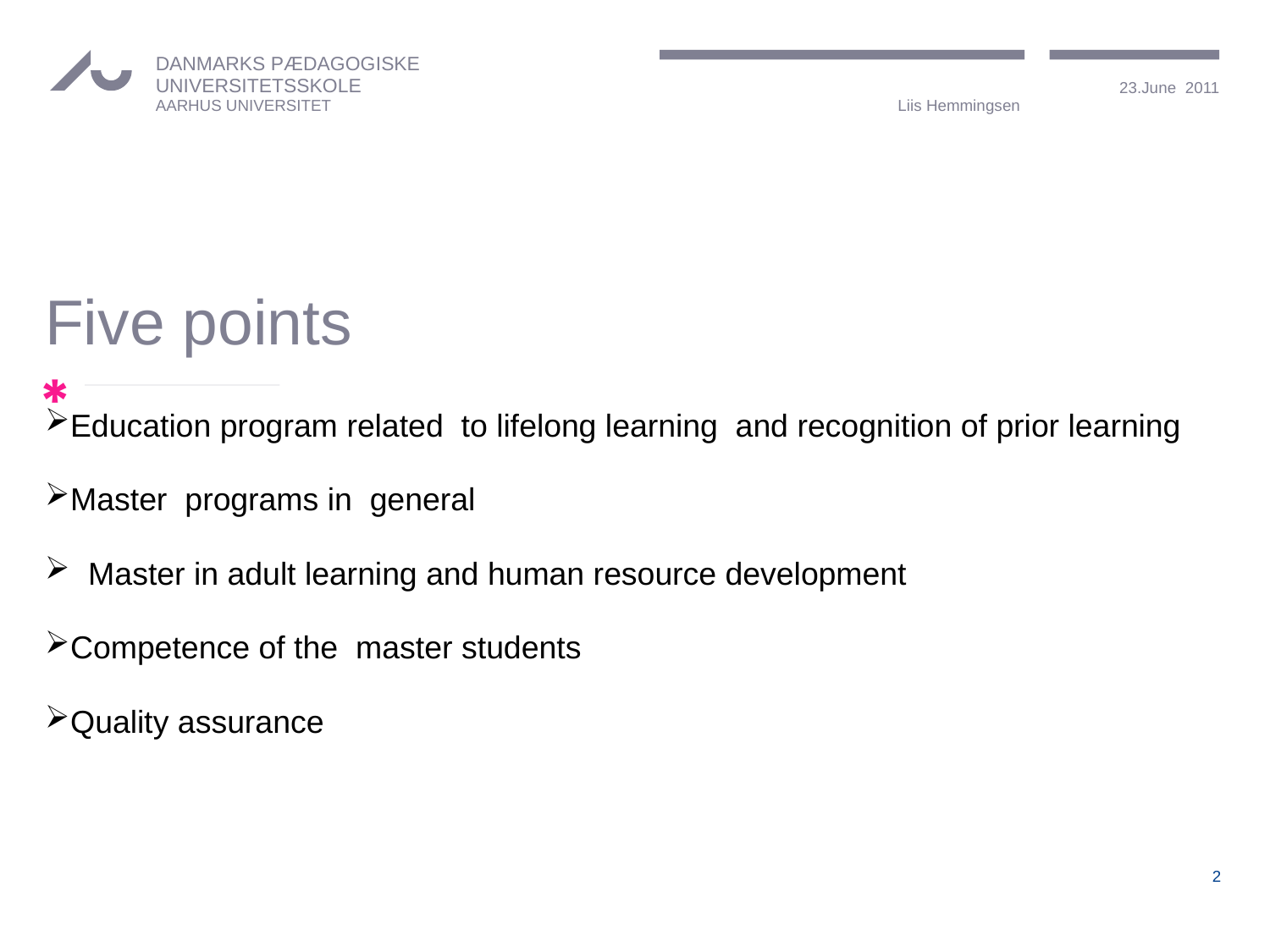

# Five points
Education program related  to lifelong learning  and recognition of prior learning

Master  programs in  general

  Master in adult learning and human resource development

Competence of the  master students

Quality assurance
2